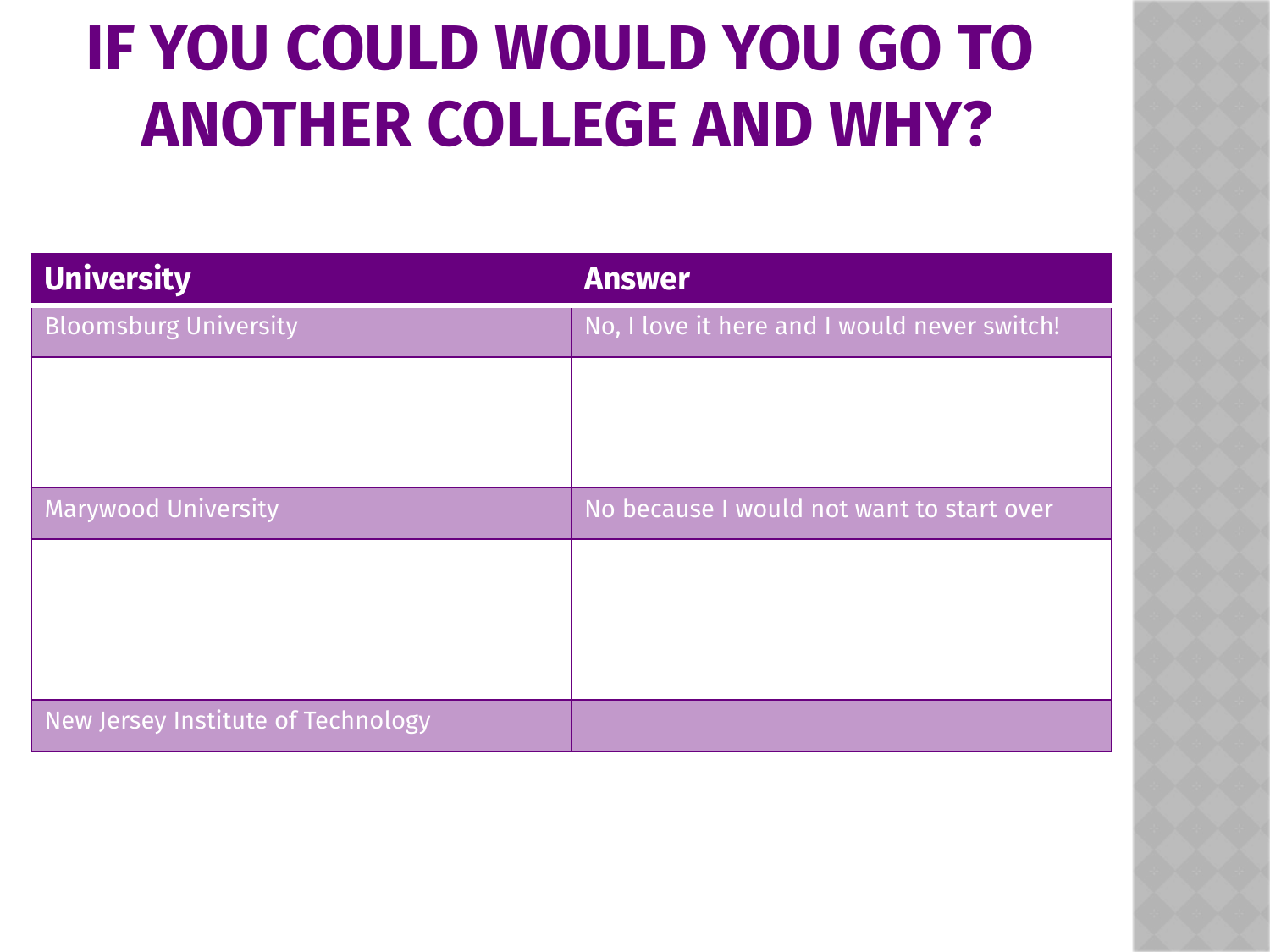

If you could would you go to
another college and why?
| University | Answer |
| --- | --- |
| Bloomsburg University | No, I love it here and I would never switch! |
| Bloomsburg University | No, because I have friends here and it doesn't cost a lot and it is perfect distance from home. |
| Marywood University | No because I would not want to start over |
| Marywood University | Probably, Somewhere a little closer to home, maybe Richard Stockton College, Kean, or Montclair. Only because it would be easier to travel whenever I wanted home, my brother could come up and see me whenever. |
| New Jersey Institute of Technology |  |